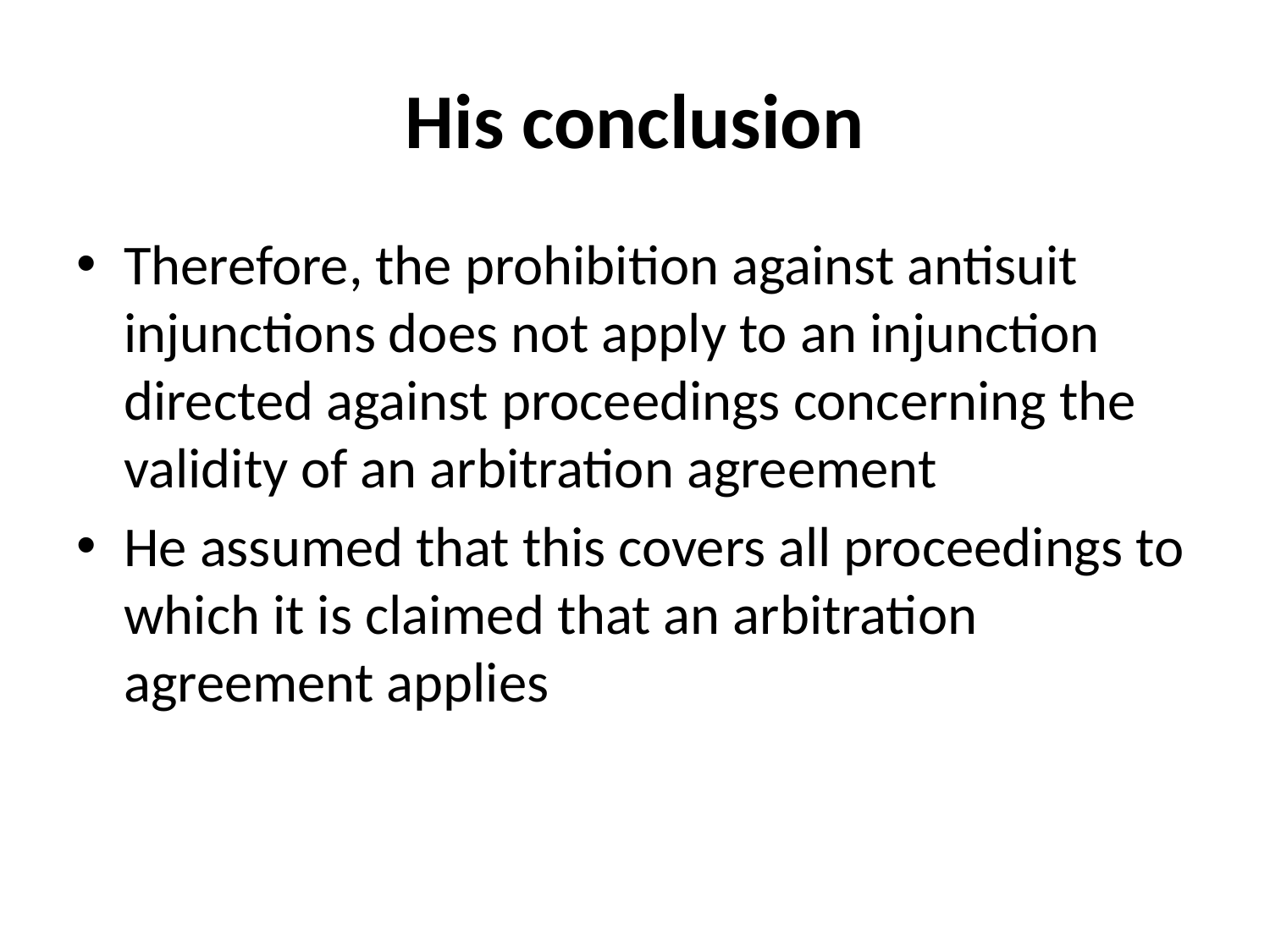

# His conclusion
Therefore, the prohibition against antisuit injunctions does not apply to an injunction directed against proceedings concerning the validity of an arbitration agreement
He assumed that this covers all proceedings to which it is claimed that an arbitration agreement applies